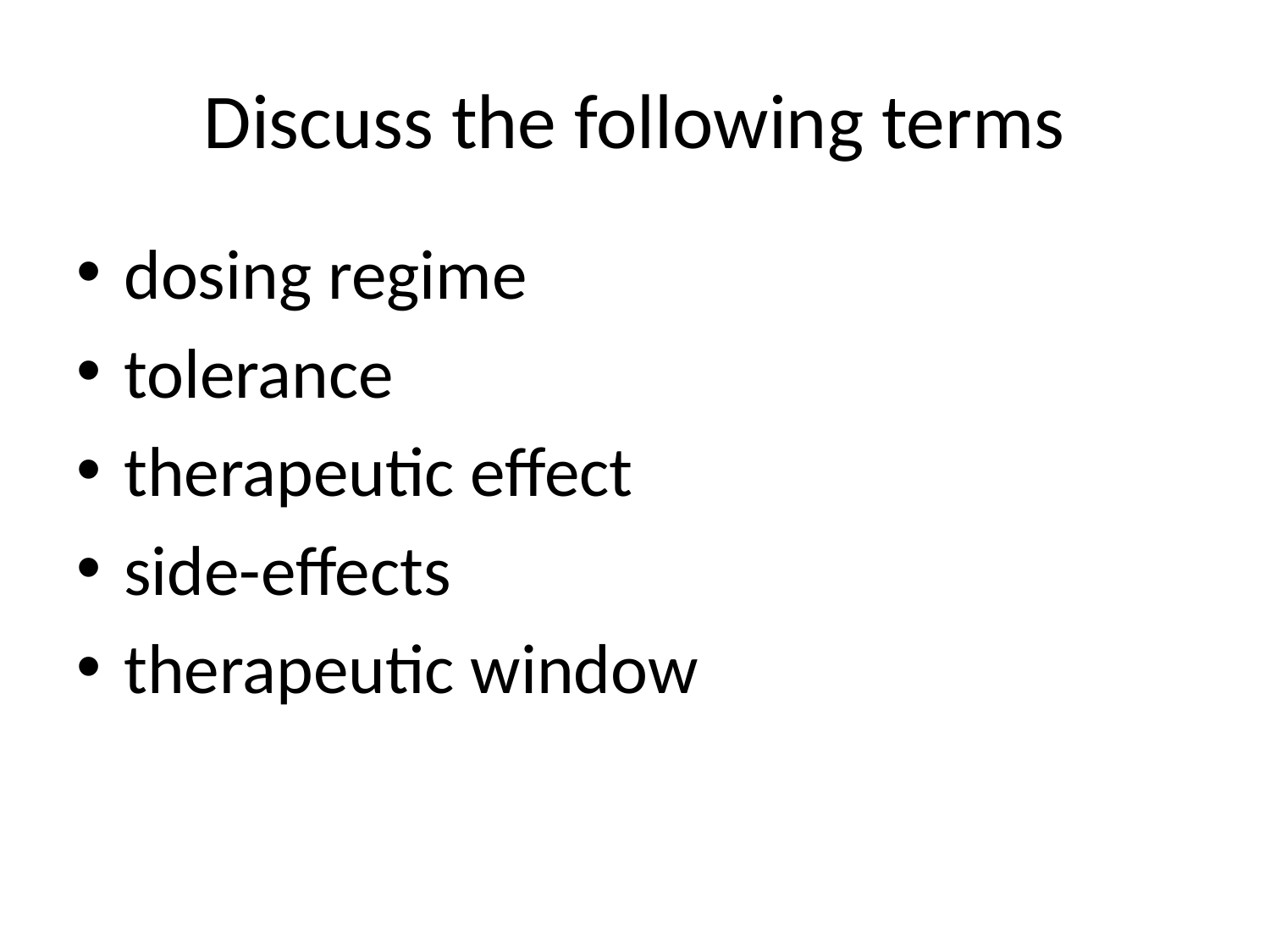

# Discuss the following terms
dosing regime
tolerance
therapeutic effect
side-effects
therapeutic window